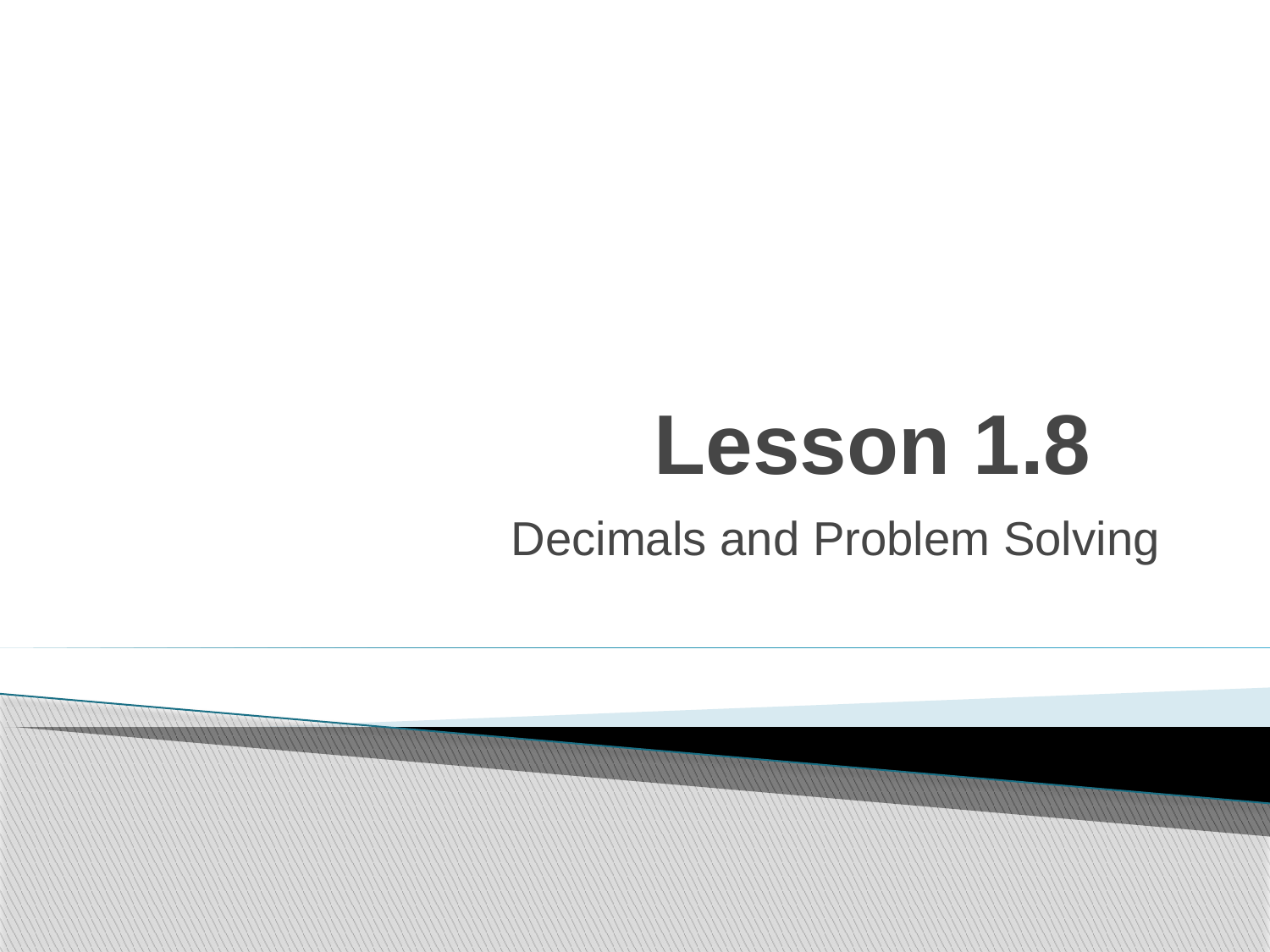

# Lesson 1.8
Decimals and Problem Solving